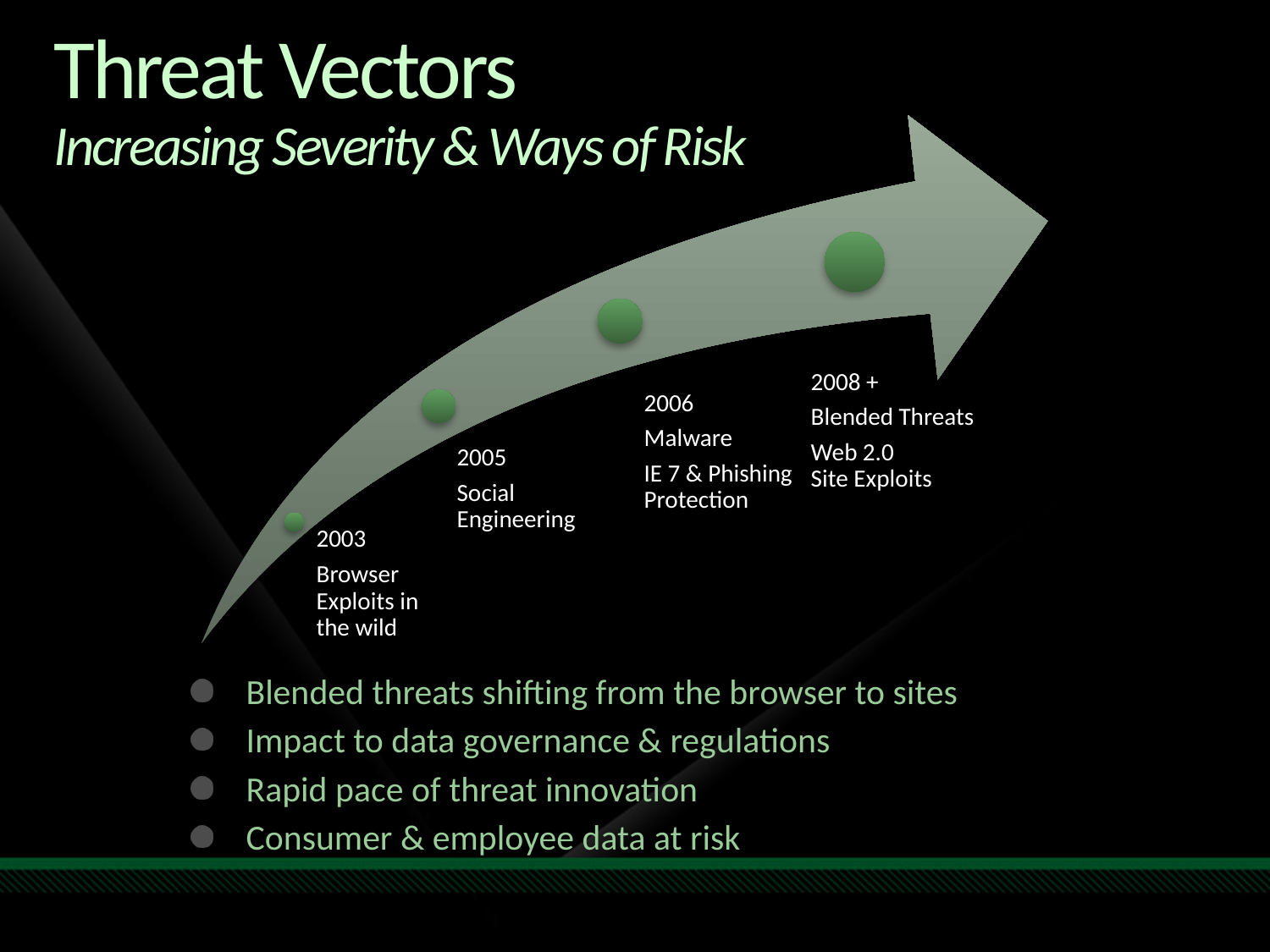

# Threat Vectors Increasing Severity & Ways of Risk
2003
Browser Exploits in the wild

2005
Social Engineering
2006
Malware
IE 7 & Phishing Protection
2008 +
Blended Threats
Web 2.0
Site Exploits
Blended threats shifting from the browser to sites
Impact to data governance & regulations
Rapid pace of threat innovation
Consumer & employee data at risk